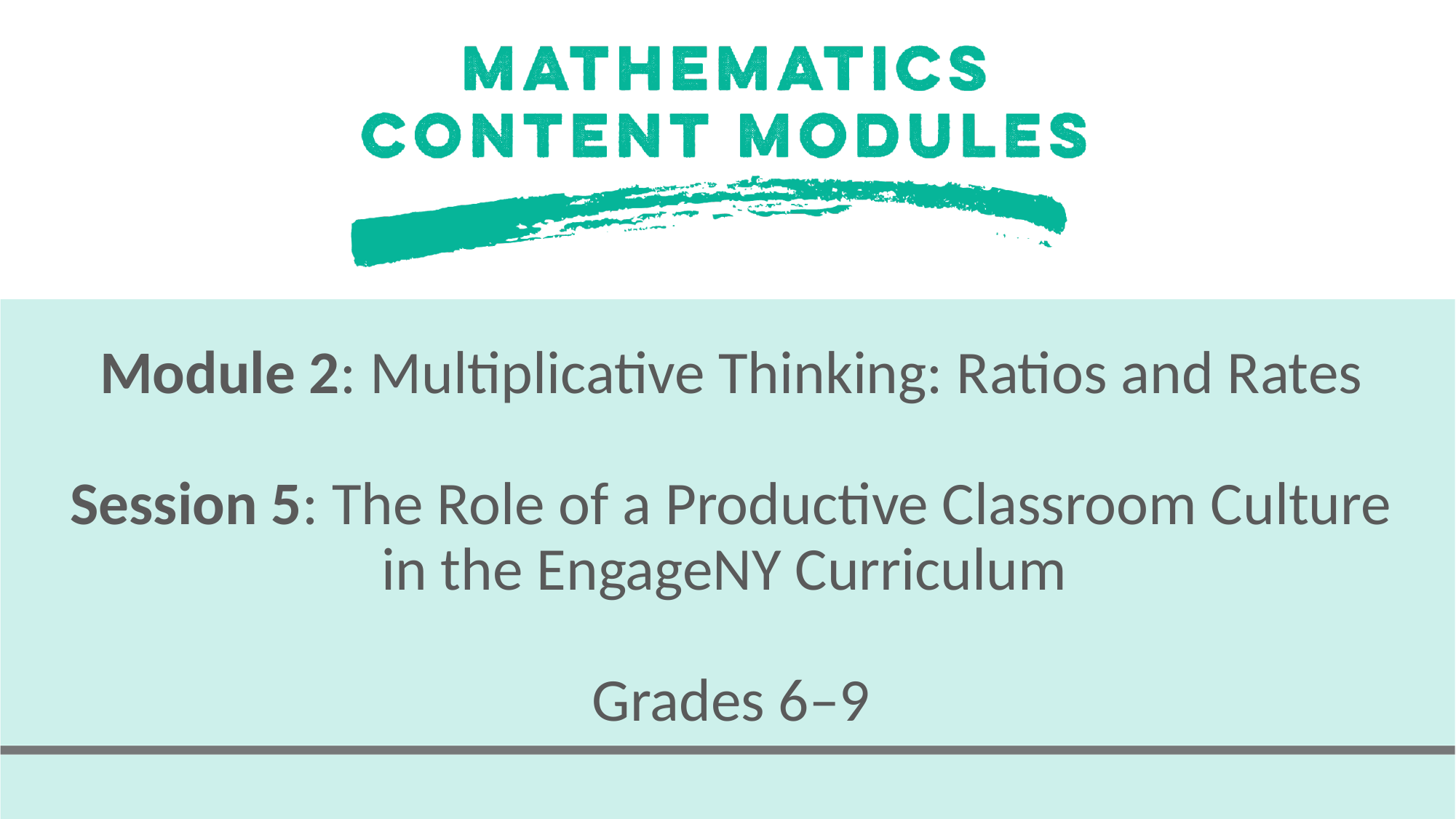

# Module 2: Multiplicative Thinking: Ratios and Rates Session 5: The Role of a Productive Classroom Culture in the EngageNY Curriculum Grades 6–9